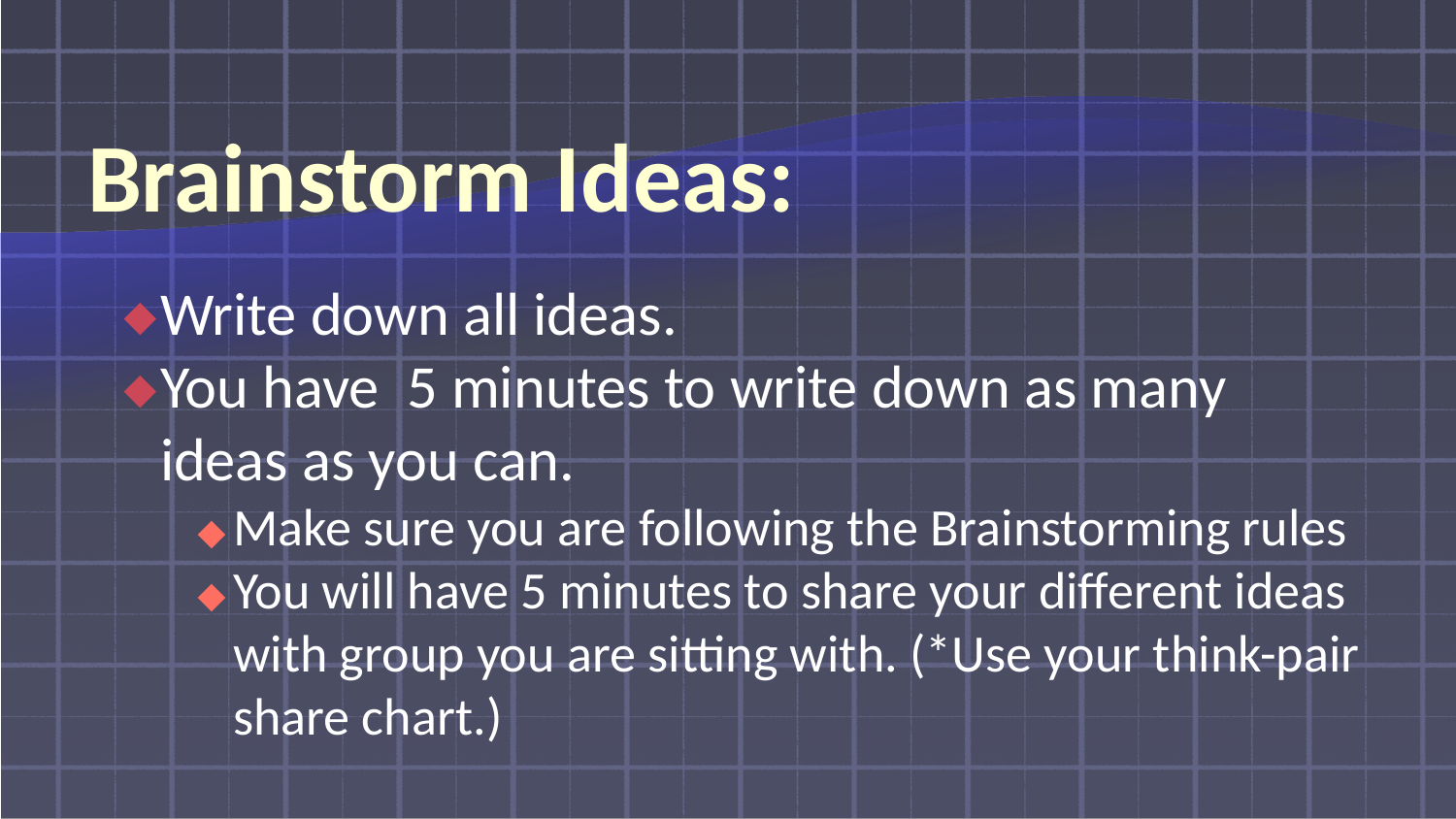

# Brainstorm Ideas:
Write down all ideas.
You have  5 minutes to write down as many ideas as you can.
Make sure you are following the Brainstorming rules
You will have 5 minutes to share your different ideas with group you are sitting with. (*Use your think-pair share chart.)